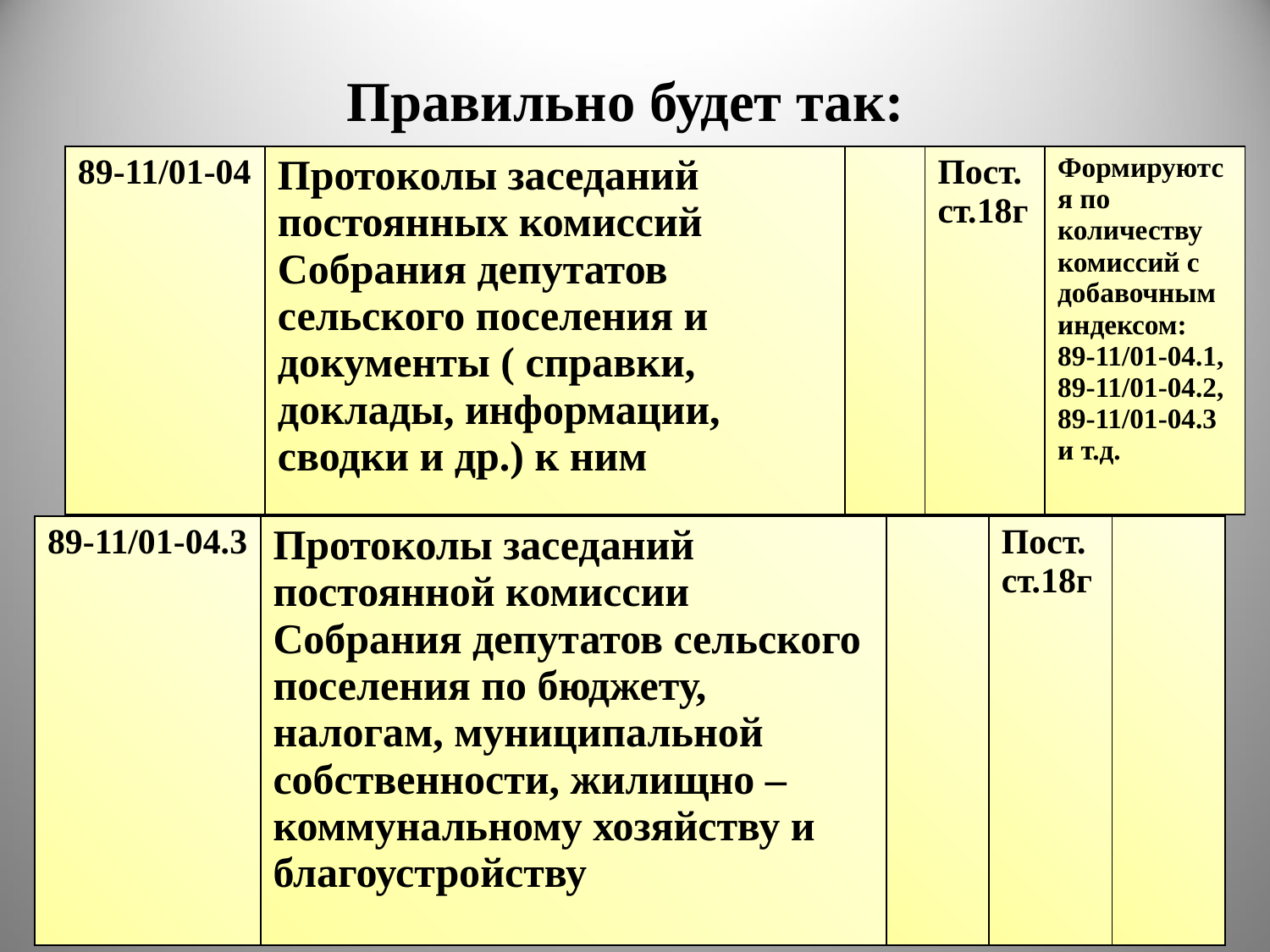

# Правильно будет так: :
| 89-11/01-04 | Протоколы заседаний постоянных комиссий Собрания депутатов сельского поселения и документы ( справки, доклады, информации, сводки и др.) к ним |  | Пост. ст.18г | Формируются по количеству комиссий с добавочным индексом: 89-11/01-04.1, 89-11/01-04.2, 89-11/01-04.3 и т.д. |
| --- | --- | --- | --- | --- |
| 89-11/01-04.3 | Протоколы заседаний постоянной комиссии Собрания депутатов сельского поселения по бюджету, налогам, муниципальной собственности, жилищно – коммунальному хозяйству и благоустройству |  | Пост. ст.18г |  |
| --- | --- | --- | --- | --- |
10